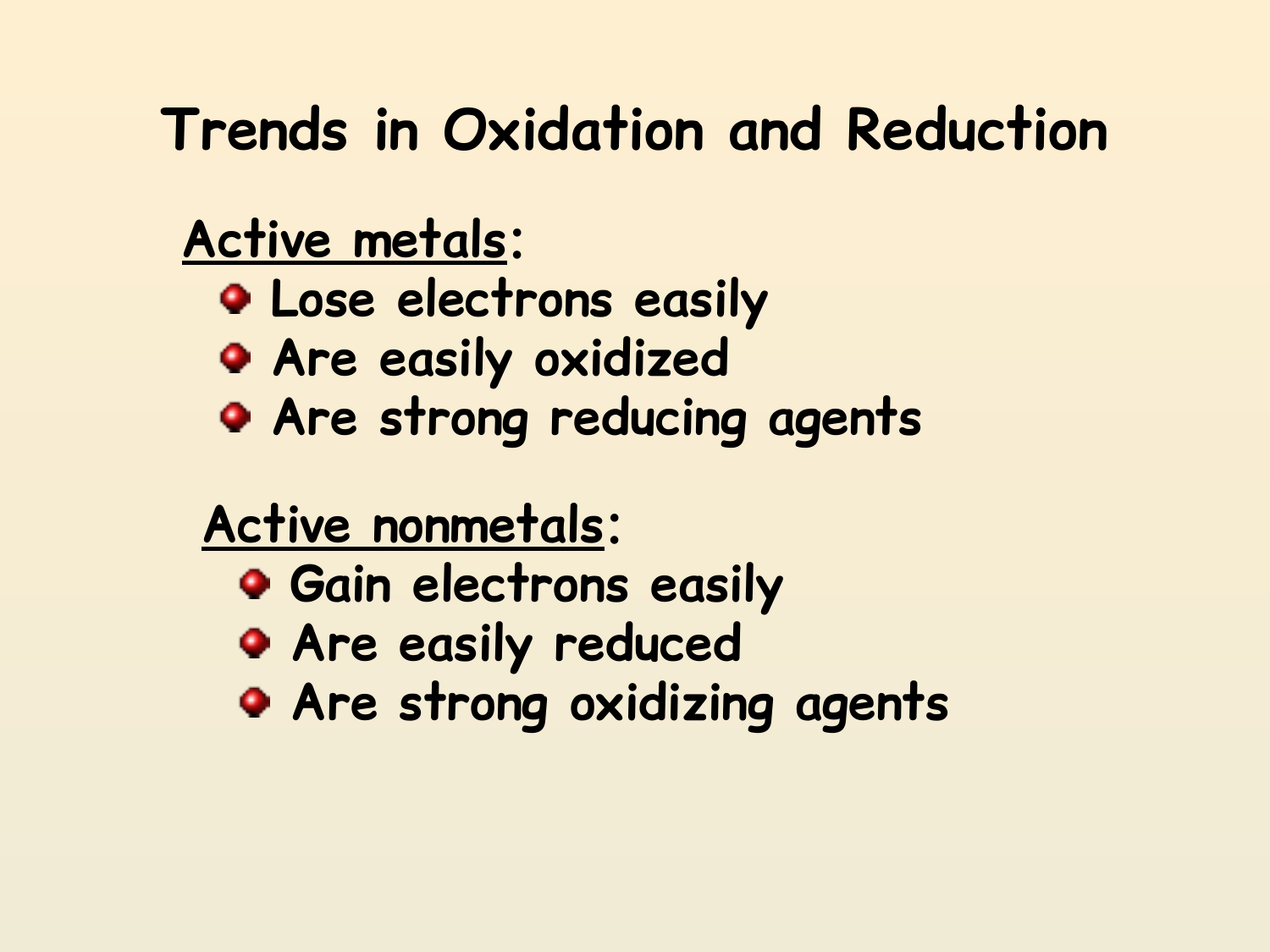

# Trends in Oxidation and Reduction
Active metals:
 Lose electrons easily
 Are easily oxidized
 Are strong reducing agents

Active nonmetals:
 Gain electrons easily
 Are easily reduced
 Are strong oxidizing agents